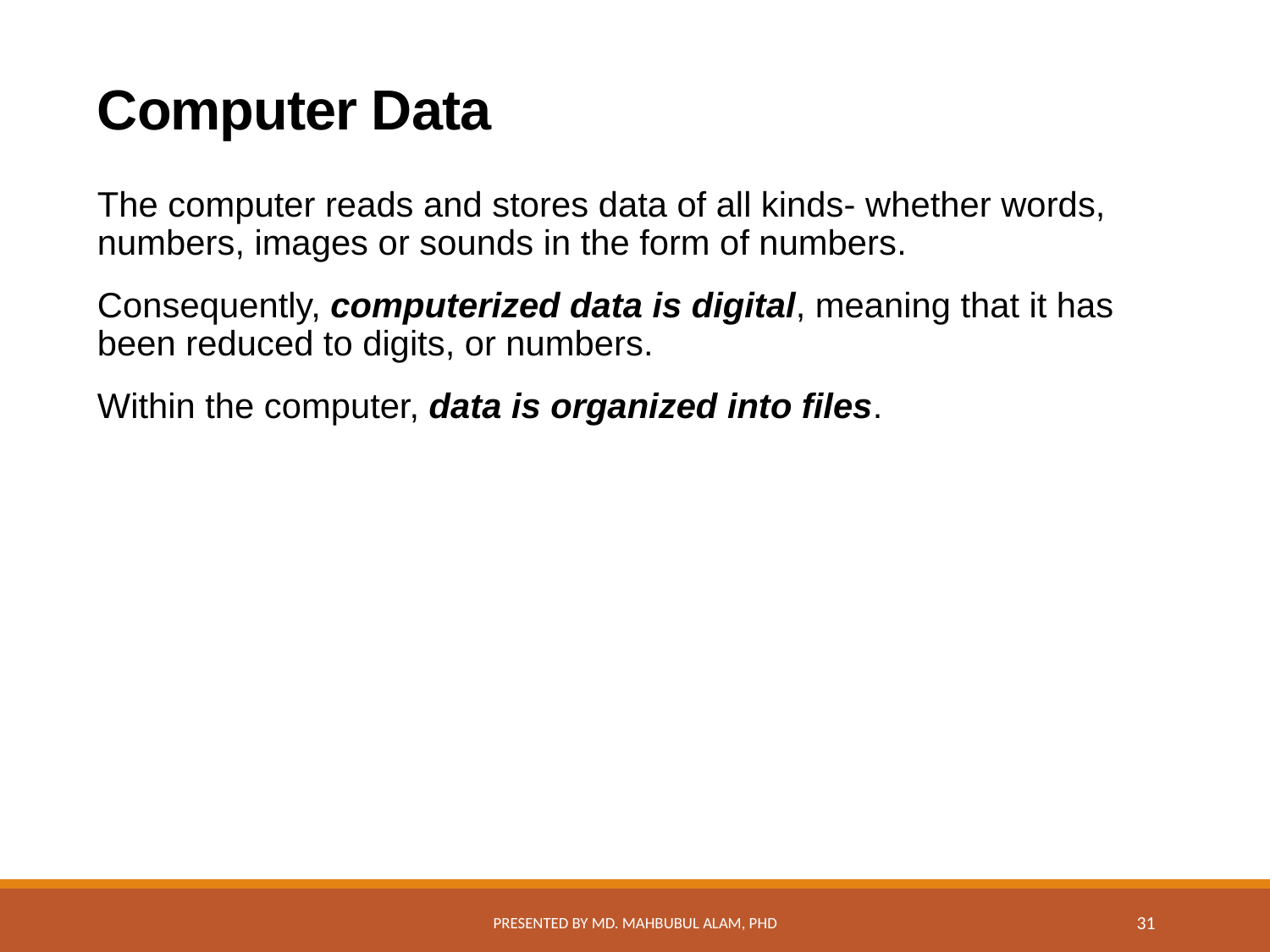

# Computer Data
The computer reads and stores data of all kinds- whether words, numbers, images or sounds in the form of numbers.
Consequently, computerized data is digital, meaning that it has been reduced to digits, or numbers.
Within the computer, data is organized into files.

Presented by Md. Mahbubul Alam, PhD
31